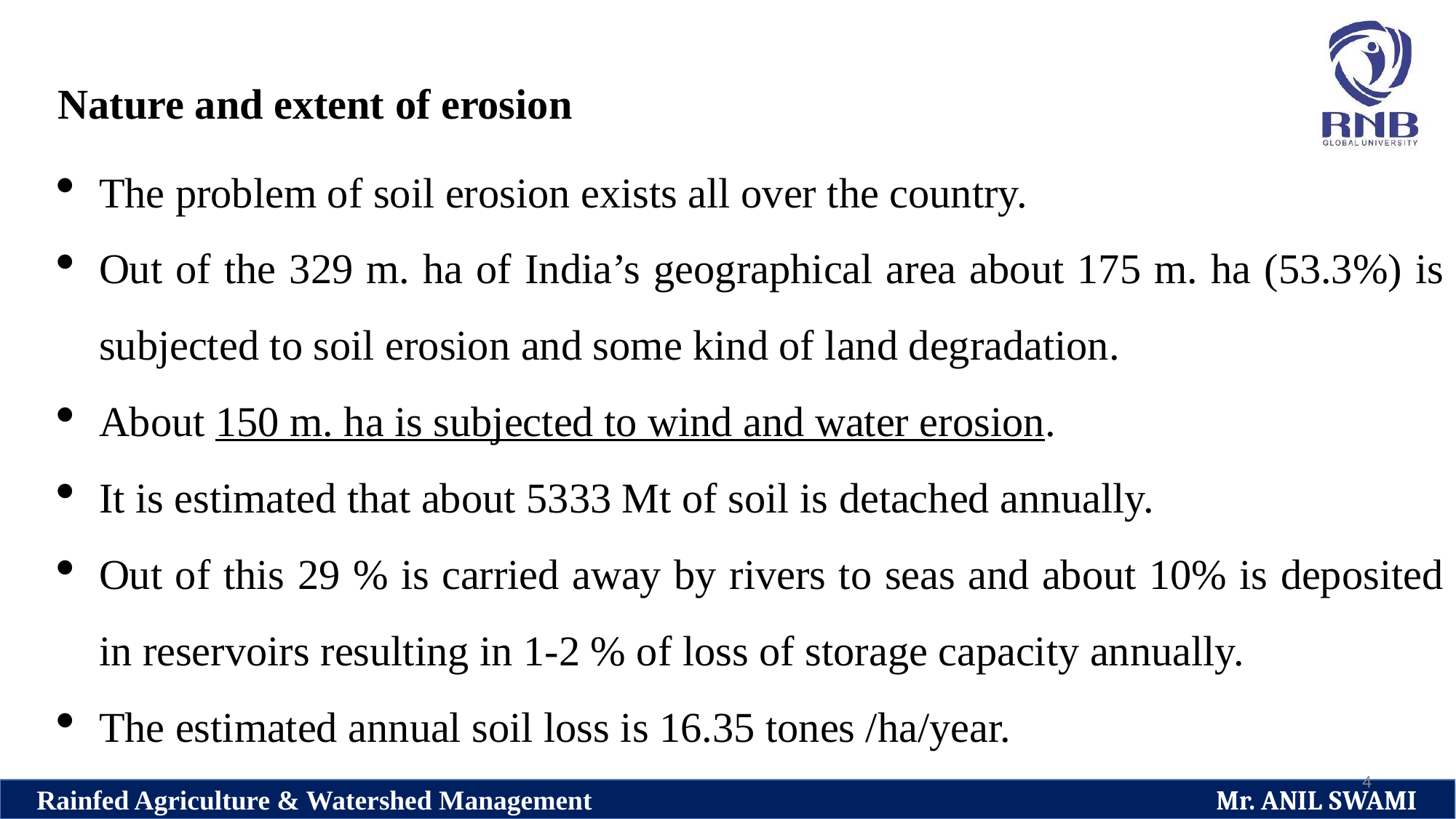

Nature and extent of erosion
The problem of soil erosion exists all over the country.
Out of the 329 m. ha of India’s geographical area about 175 m. ha (53.3%) is subjected to soil erosion and some kind of land degradation.
About 150 m. ha is subjected to wind and water erosion.
It is estimated that about 5333 Mt of soil is detached annually.
Out of this 29 % is carried away by rivers to seas and about 10% is deposited in reservoirs resulting in 1-2 % of loss of storage capacity annually.
The estimated annual soil loss is 16.35 tones /ha/year.
4